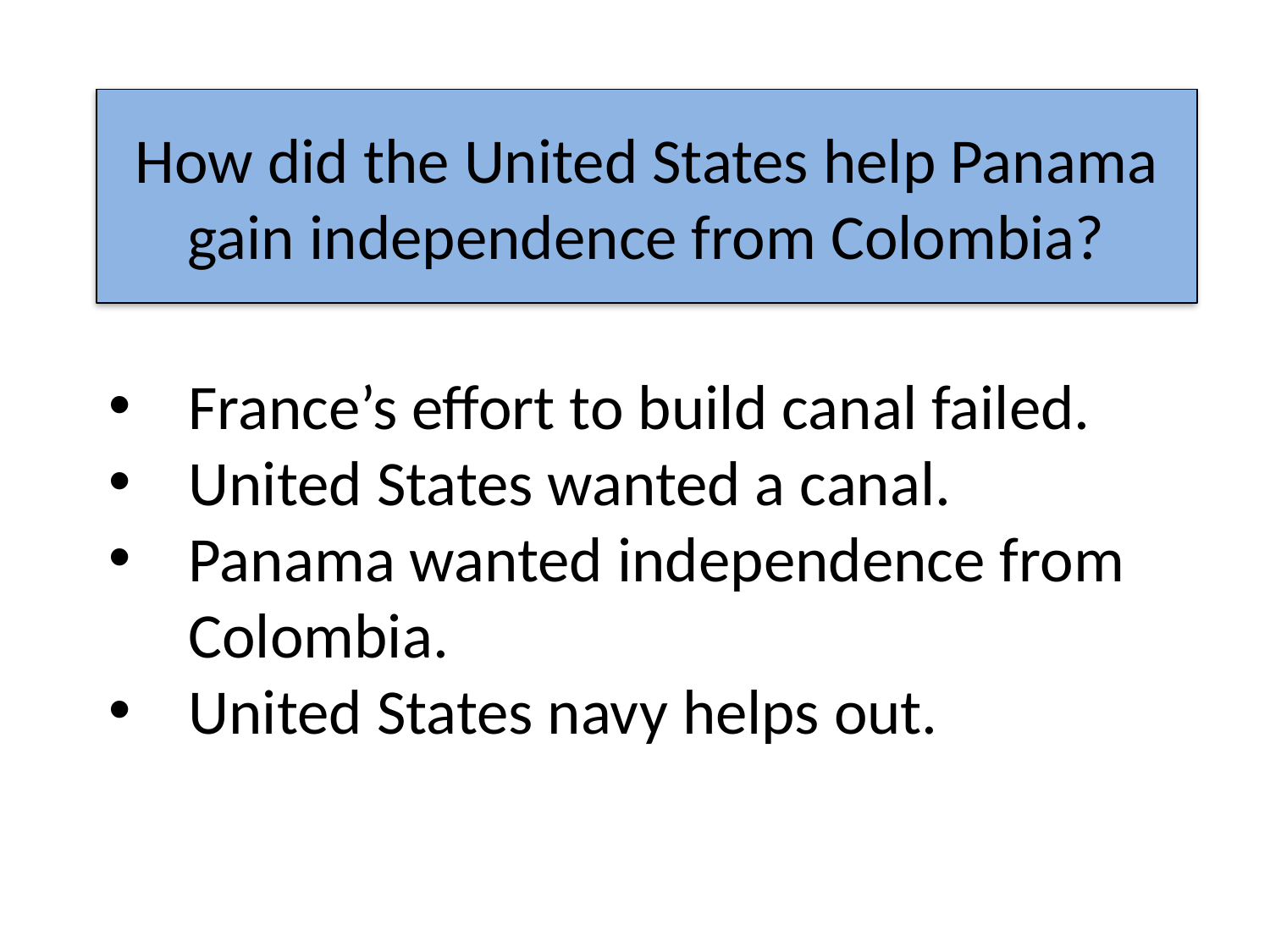

How did the United States help Panama gain independence from Colombia?
France’s effort to build canal failed.
United States wanted a canal.
Panama wanted independence from Colombia.
United States navy helps out.